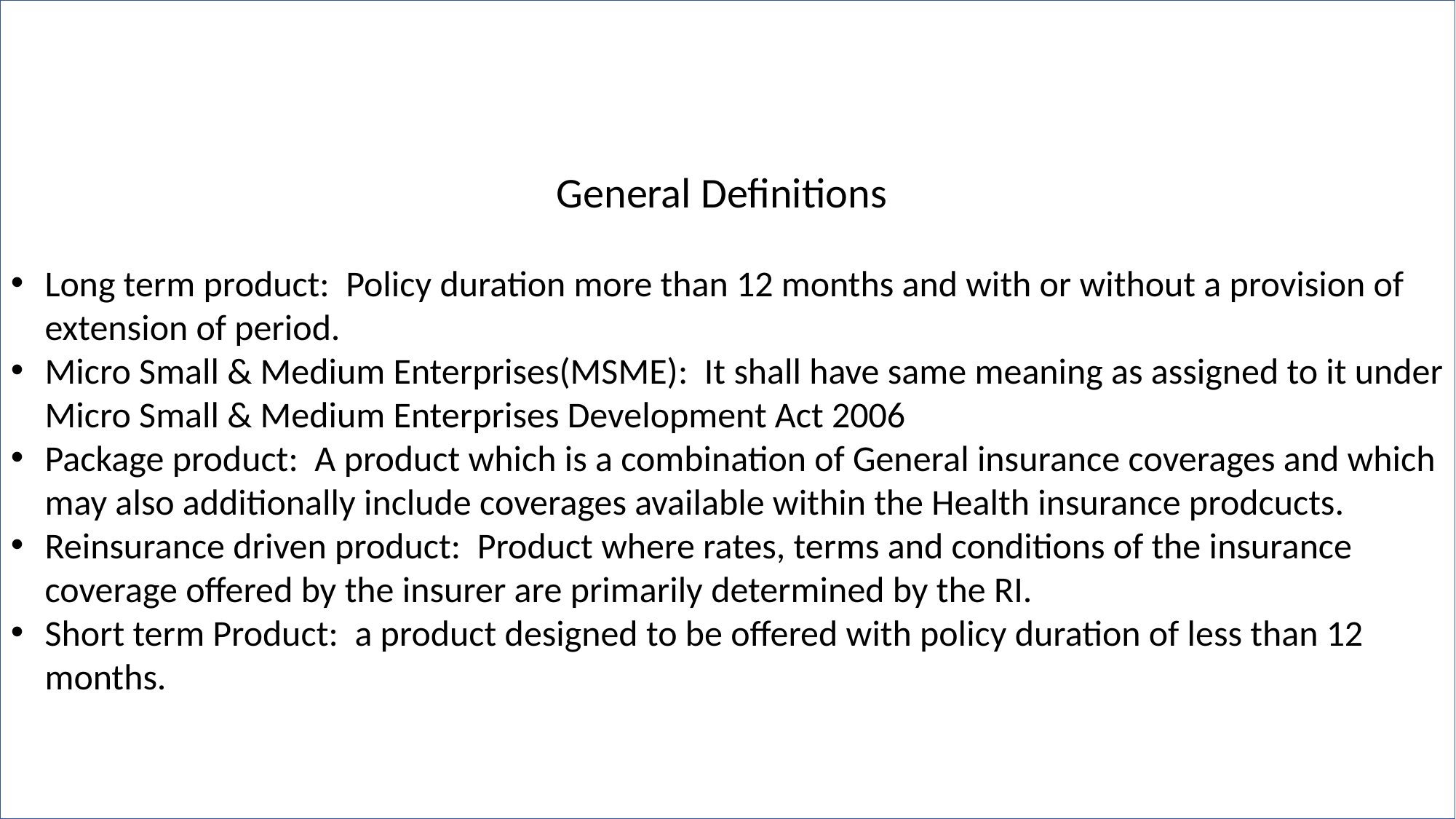

General Definitions

Long term product:  Policy duration more than 12 months and with or without a provision of extension of period.
Micro Small & Medium Enterprises(MSME):  It shall have same meaning as assigned to it under Micro Small & Medium Enterprises Development Act 2006
Package product:  A product which is a combination of General insurance coverages and which may also additionally include coverages available within the Health insurance prodcucts.
Reinsurance driven product:  Product where rates, terms and conditions of the insurance coverage offered by the insurer are primarily determined by the RI.
Short term Product:  a product designed to be offered with policy duration of less than 12 months.